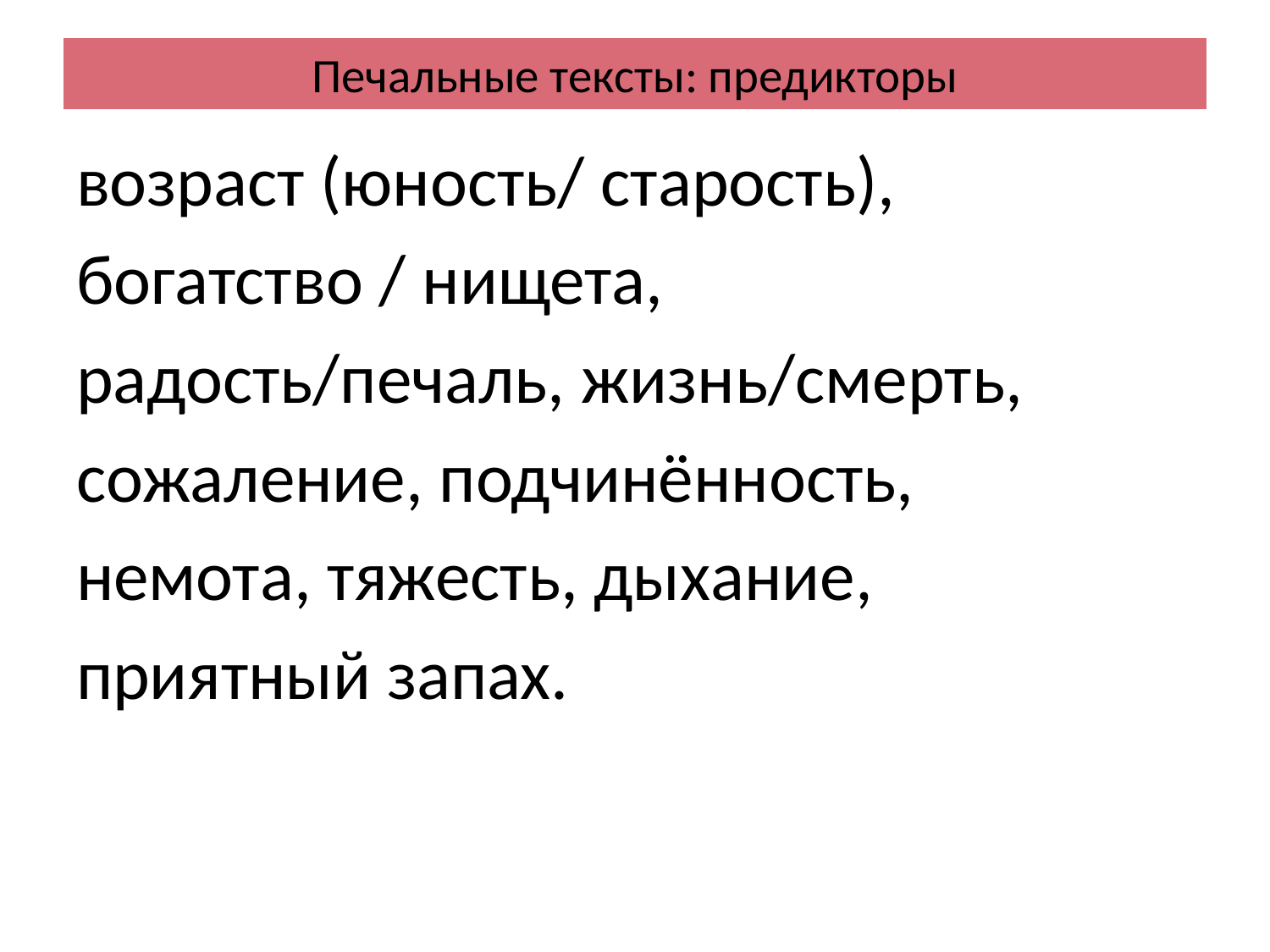

# Печальные тексты: предикторы
возраст (юность/ старость),
богатство / нищета,
радость/печаль, жизнь/смерть,
сожаление, подчинённость,
немота, тяжесть, дыхание,
приятный запах.